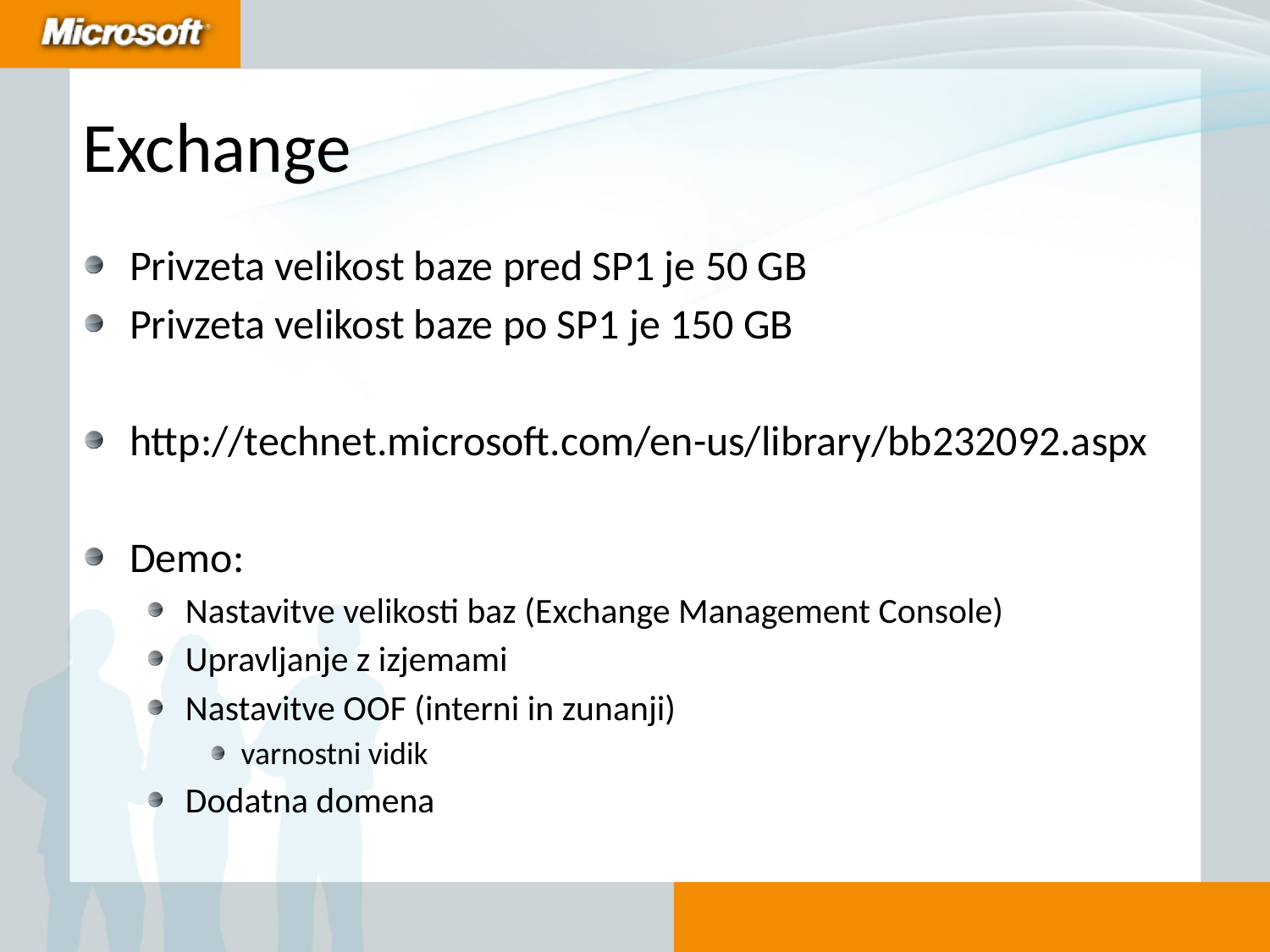

# Exchange
Privzeta velikost baze pred SP1 je 50 GB
Privzeta velikost baze po SP1 je 150 GB

http://technet.microsoft.com/en-us/library/bb232092.aspx

Demo:
Nastavitve velikosti baz (Exchange Management Console)
Upravljanje z izjemami
Nastavitve OOF (interni in zunanji)
varnostni vidik
Dodatna domena